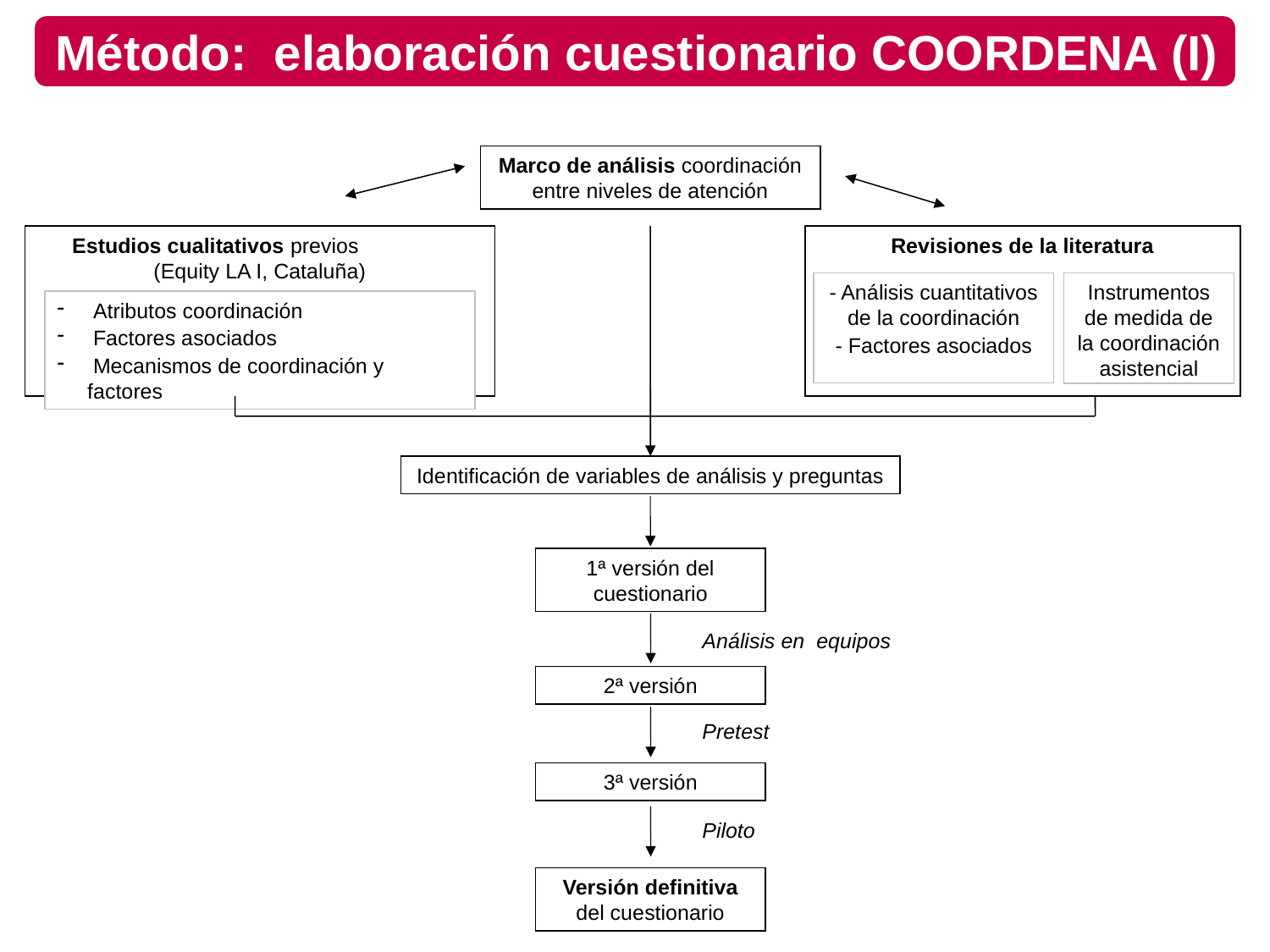

# Método:  elaboración cuestionario COORDENA (I)
Marco de análisis coordinación entre niveles de atención

Estudios cualitativos previos                (Equity LA I, Cataluña)

Revisiones de la literatura
- Análisis cuantitativos de la coordinación
- Factores asociados
Instrumentos de medida de la coordinación asistencial
 Atributos coordinación
 Factores asociados
 Mecanismos de coordinación y factores

Identificación de variables de análisis y preguntas

1ª versión del cuestionario

Análisis en  equipos
2ª versión

Pretest
3ª versión

Piloto
Versión definitiva del cuestionario